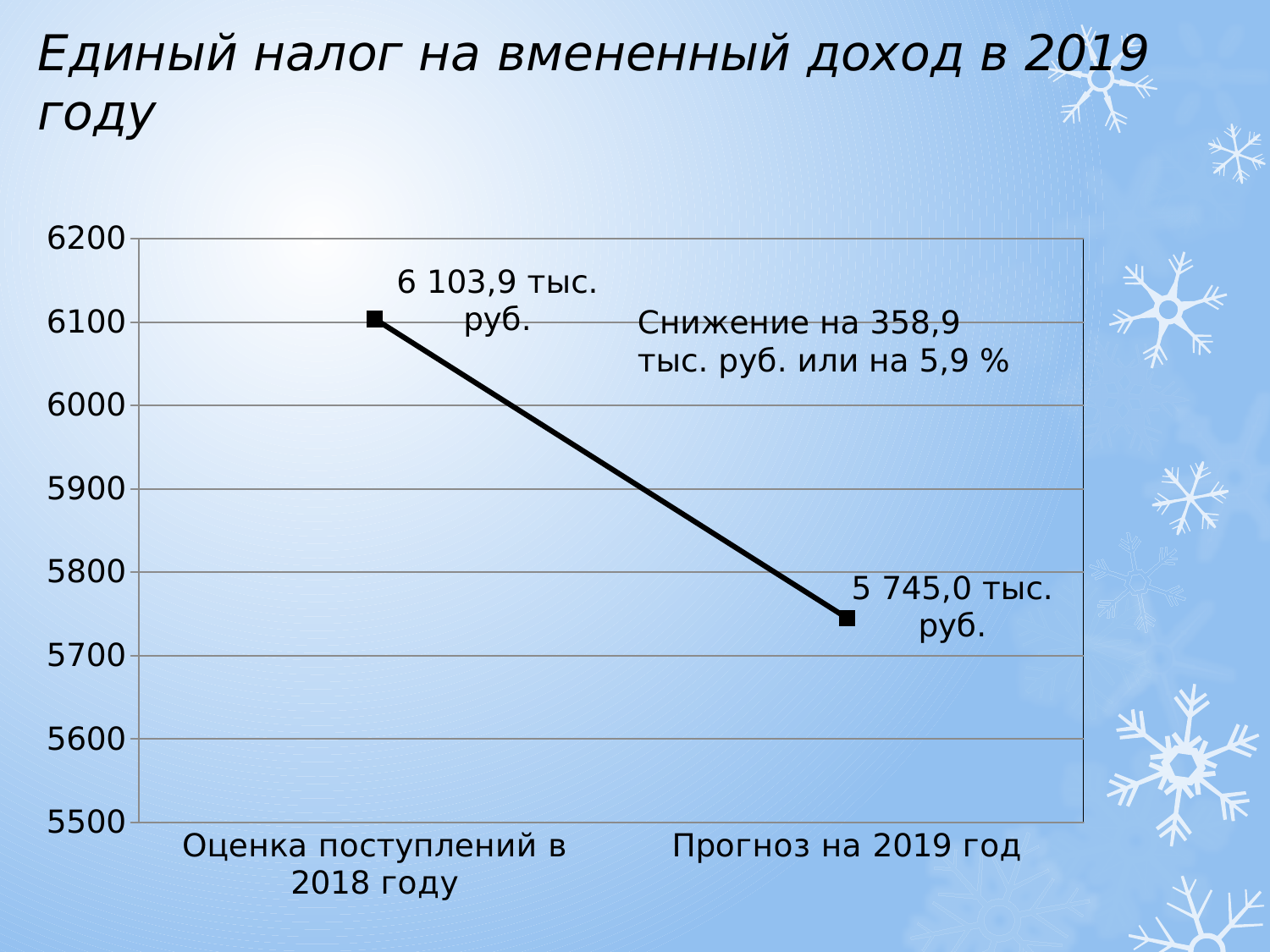

# Единый налог на вмененный доход в 2019 году

### Chart

| Category | Ряд 1 |
|---|---|
| Оценка поступлений в 2018 году | 6103.9 |
| Прогноз на 2019 год | 5745.0 |
Снижение на 358,9 тыс. руб. или на 5,9 %